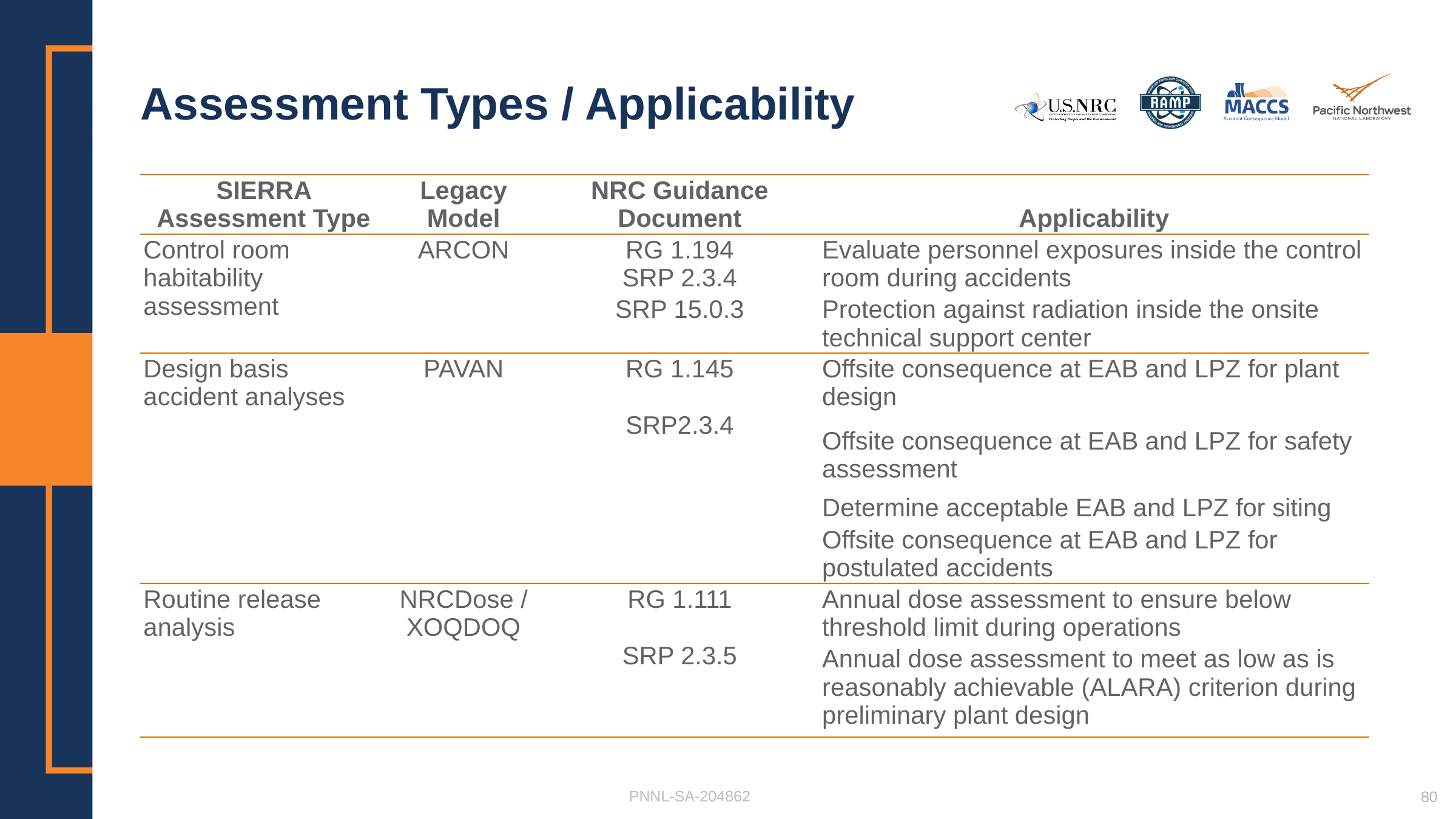

# Assessment Types / Applicability
| SIERRA Assessment Type | Legacy Model | NRC Guidance Document | Applicability |
| --- | --- | --- | --- |
| Control room habitability assessment | ARCON | RG 1.194 SRP 2.3.4 | Evaluate personnel exposures inside the control room during accidents |
|  |  | SRP 15.0.3 | Protection against radiation inside the onsite technical support center |
| Design basis accident analyses | PAVAN | RG 1.145   SRP2.3.4 | Offsite consequence at EAB and LPZ for plant design |
|  |  |  | Offsite consequence at EAB and LPZ for safety assessment |
|  |  |  | Determine acceptable EAB and LPZ for siting |
|  |  |  | Offsite consequence at EAB and LPZ for postulated accidents |
| Routine release analysis | NRCDose / XOQDOQ | RG 1.111   SRP 2.3.5 | Annual dose assessment to ensure below threshold limit during operations |
|  |  |  | Annual dose assessment to meet as low as is reasonably achievable (ALARA) criterion during preliminary plant design |
PNNL-SA-204862
80